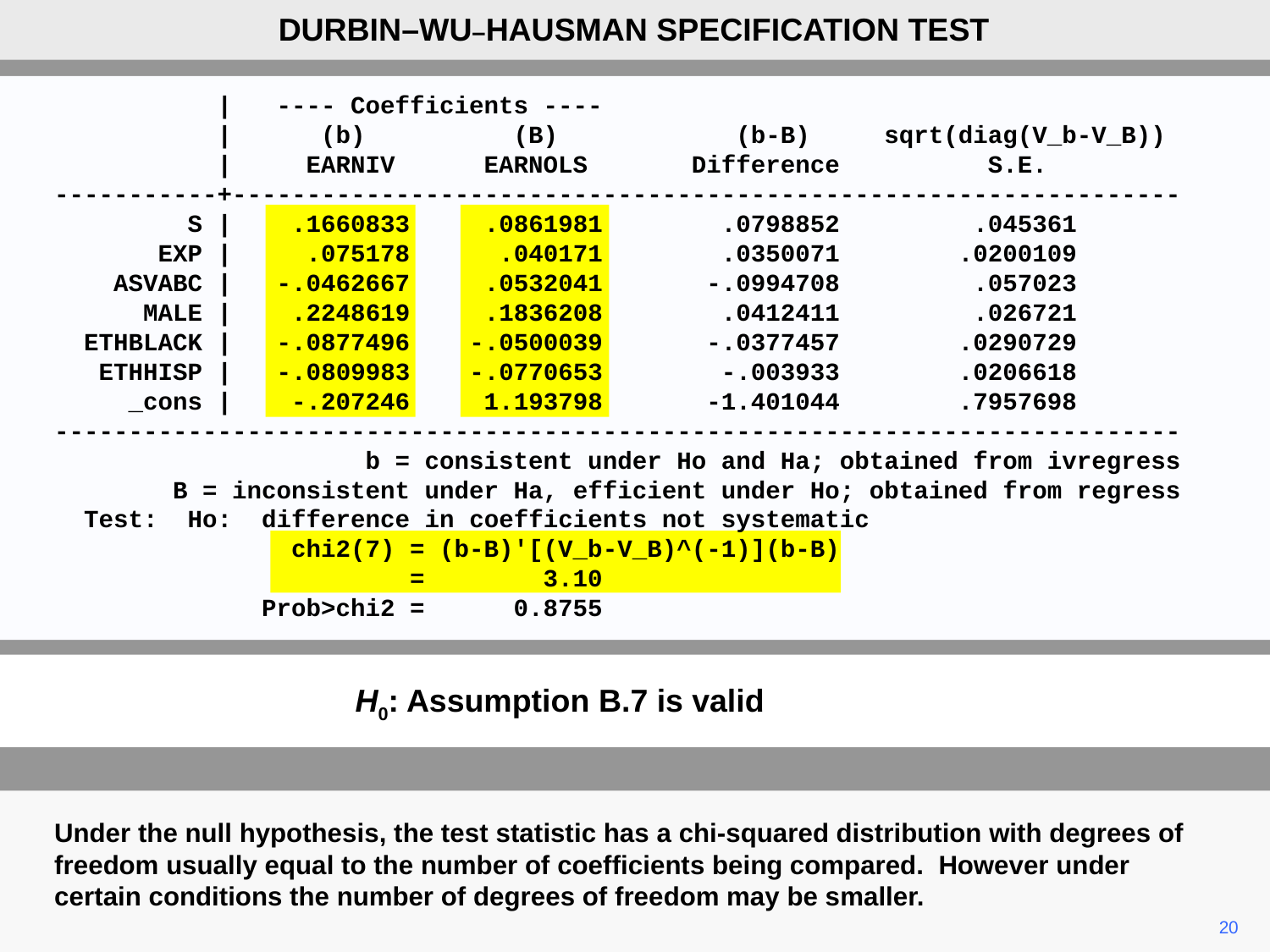

DURBIN–WU–HAUSMAN SPECIFICATION TEST

           |   ---- Coefficients ----
           |      (b)          (B)            (b-B)     sqrt(diag(V_b-V_B))
           |     EARNIV      EARNOLS       Difference          S.E.
-----------+----------------------------------------------------------------
         S |    .1660833     .0861981        .0798852         .045361
       EXP |     .075178      .040171        .0350071        .0200109
    ASVABC |   -.0462667     .0532041       -.0994708         .057023
      MALE |    .2248619     .1836208        .0412411         .026721
  ETHBLACK |   -.0877496    -.0500039       -.0377457        .0290729
   ETHHISP |   -.0809983    -.0770653        -.003933        .0206618
     _cons |    -.207246     1.193798       -1.401044        .7957698
----------------------------------------------------------------------------
                     b = consistent under Ho and Ha; obtained from ivregress
        B = inconsistent under Ha, efficient under Ho; obtained from regress
  Test:  Ho:  difference in coefficients not systematic
                chi2(7) = (b-B)'[(V_b-V_B)^(-1)](b-B)
                        =        3.10
              Prob>chi2 =      0.8755

H0: Assumption B.7 is valid

Under the null hypothesis, the test statistic has a chi-squared distribution with degrees of freedom usually equal to the number of coefficients being compared.  However under certain conditions the number of degrees of freedom may be smaller.
20